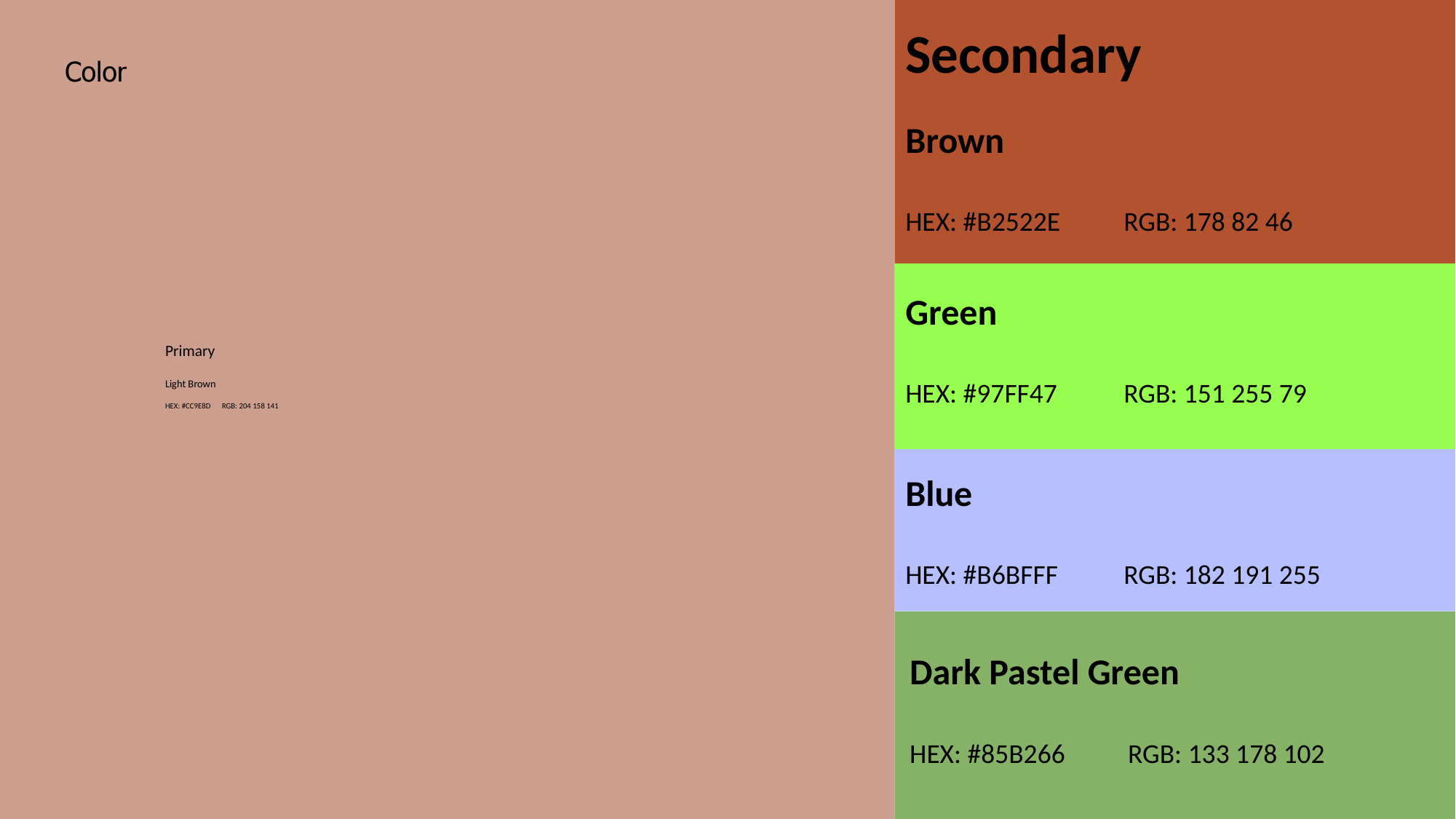

Secondary
Brown
HEX: #B2522E	RGB: 178 82 46
Color

Green
HEX: #97FF47	RGB: 151 255 79
# Primary Light Brown HEX: #CC9E8D	RGB: 204 158 141

Blue
HEX: #B6BFFF	RGB: 182 191 255

Dark Pastel Green
HEX: #85B266	RGB: 133 178 102